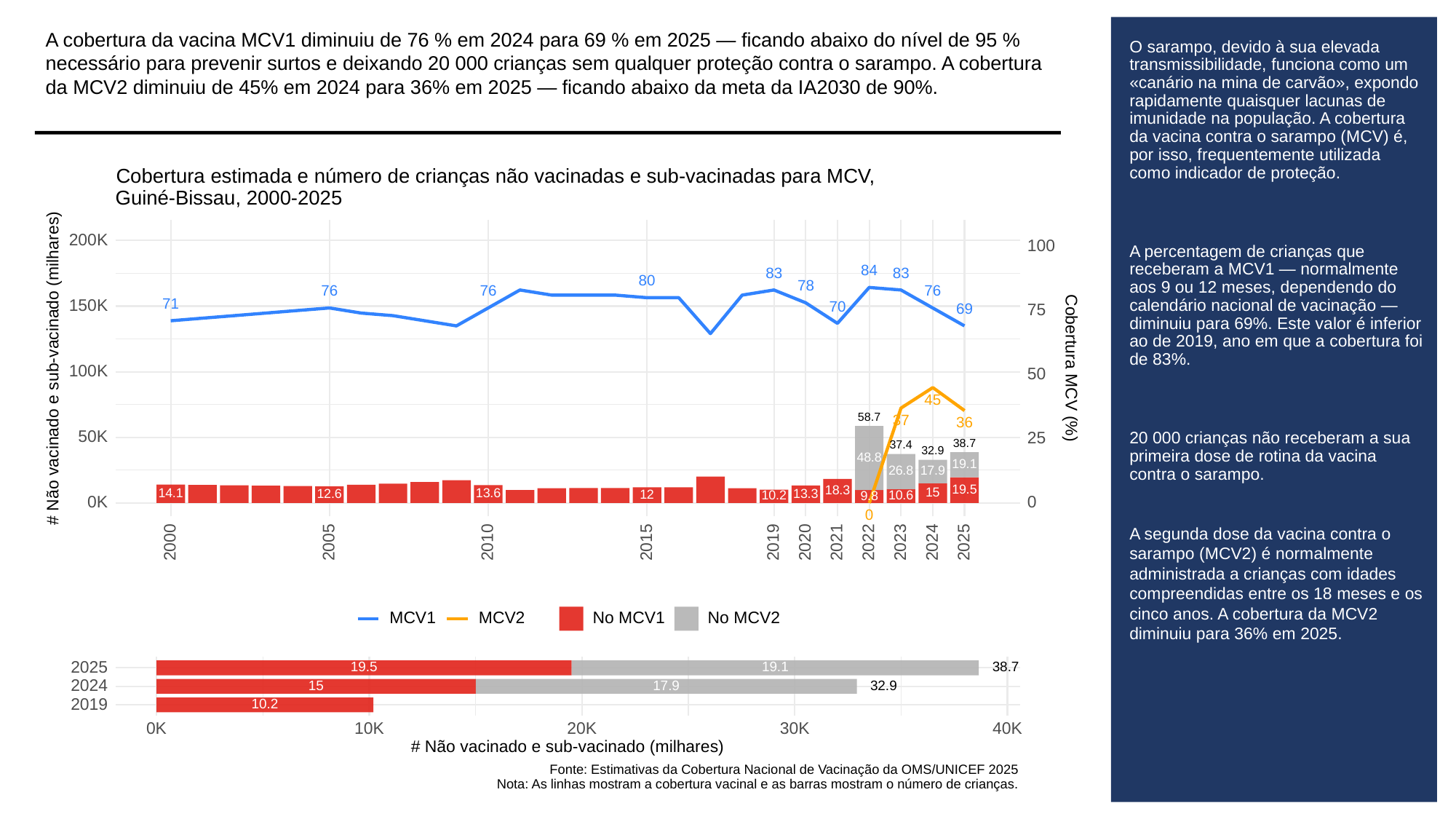

A cobertura da vacina MCV1 diminuiu de 76 % em 2024 para 69 % em 2025 — ficando abaixo do nível de 95 % necessário para prevenir surtos e deixando 20 000 crianças sem qualquer proteção contra o sarampo. A cobertura da MCV2 diminuiu de 45% em 2024 para 36% em 2025 — ficando abaixo da meta da IA2030 de 90%.
# O sarampo, devido à sua elevada transmissibilidade, funciona como um «canário na mina de carvão», expondo rapidamente quaisquer lacunas de imunidade na população. A cobertura da vacina contra o sarampo (MCV) é, por isso, frequentemente utilizada como indicador de proteção.

A percentagem de crianças que receberam a MCV1 — normalmente aos 9 ou 12 meses, dependendo do calendário nacional de vacinação — diminuiu para 69%. Este valor é inferior ao de 2019, ano em que a cobertura foi de 83%.

20 000 crianças não receberam a sua primeira dose de rotina da vacina contra o sarampo.

A segunda dose da vacina contra o sarampo (MCV2) é normalmente administrada a crianças com idades compreendidas entre os 18 meses e os cinco anos. A cobertura da MCV2 diminuiu para 36% em 2025.

Cobertura estimada e número de crianças não vacinadas e sub-vacinadas para MCV,
Guiné-Bissau, 2000-2025

200K
100

84
83
83

80
78
76
76
76

71
150K
70
69
75

# Não vacinado e sub-vacinado (milhares)
Cobertura MCV (%)
100K
50

45

58.7
37
36

50K
25

38.7
37.4
32.9

48.8

19.1
17.9
26.8

19.5

18.3

15
14.1

13.6
13.3

12.6

12
10.6
10.2
9.8
0K
0

0
2023
2000
2005
2010
2015
2019
2020
2021
2022
2024
2025

MCV1
MCV2
No MCV1
No MCV2

2025
38.7
19.5
19.1

2024
32.9
15
17.9

2019
10.2

30K
0K
10K
20K
40K
# Não vacinado e sub-vacinado (milhares)
Fonte: Estimativas da Cobertura Nacional de Vacinação da OMS/UNICEF 2025
Nota: As linhas mostram a cobertura vacinal e as barras mostram o número de crianças.